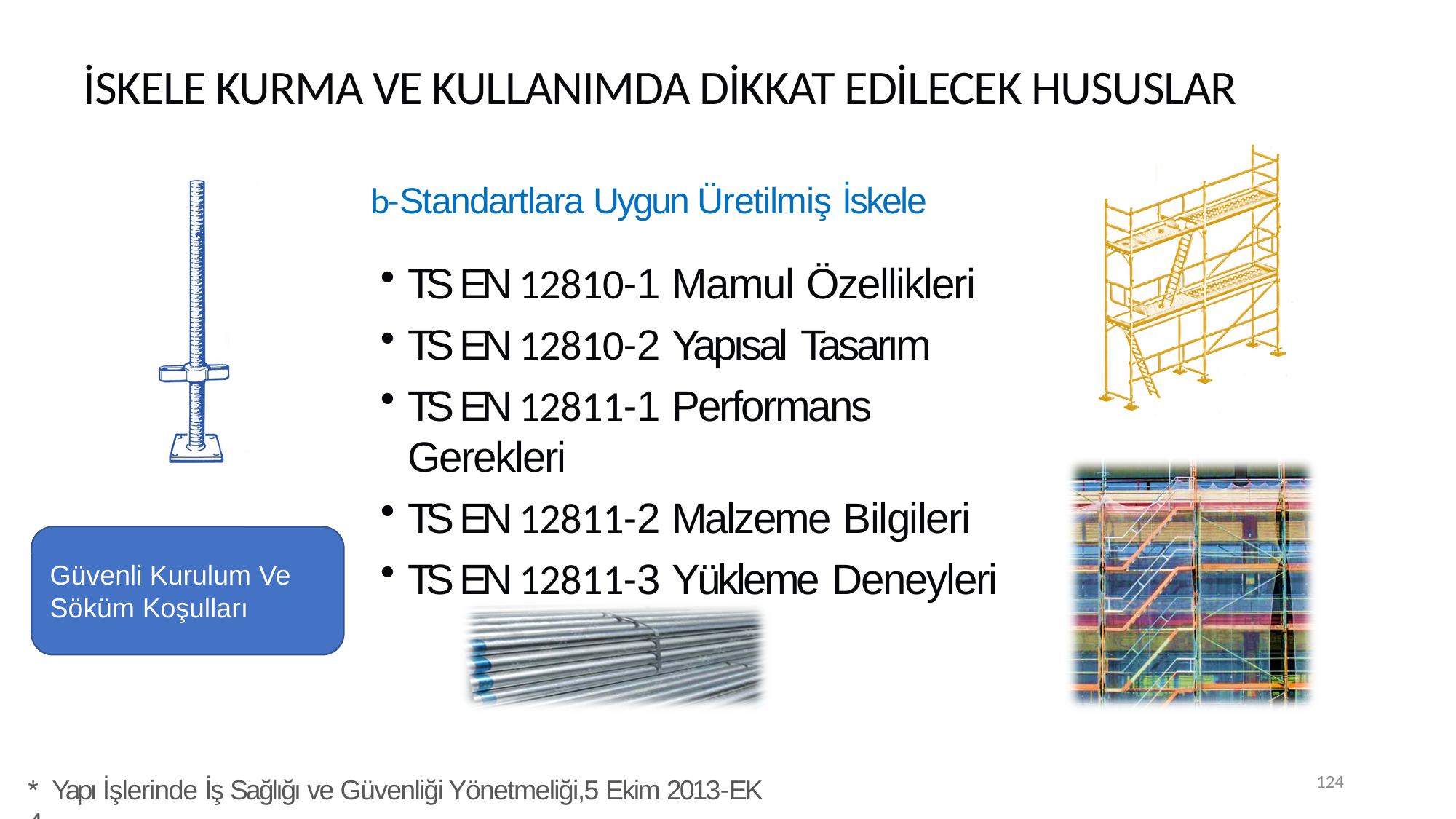

İSKELE KURMA VE KULLANIMDA DİKKAT EDİLECEK HUSUSLAR

b-Standartlara Uygun Üretilmiş İskele

TS EN 12810-1 Mamul Özellikleri
TS EN 12810-2 Yapısal Tasarım
TS EN 12811-1 Performans Gerekleri
TS EN 12811-2 Malzeme Bilgileri
TS EN 12811-3 Yükleme Deneyleri

Güvenli Kurulum Ve Söküm Koşulları

124
* Yapı İşlerinde İş Sağlığı ve Güvenliği Yönetmeliği,5 Ekim 2013-EK 4